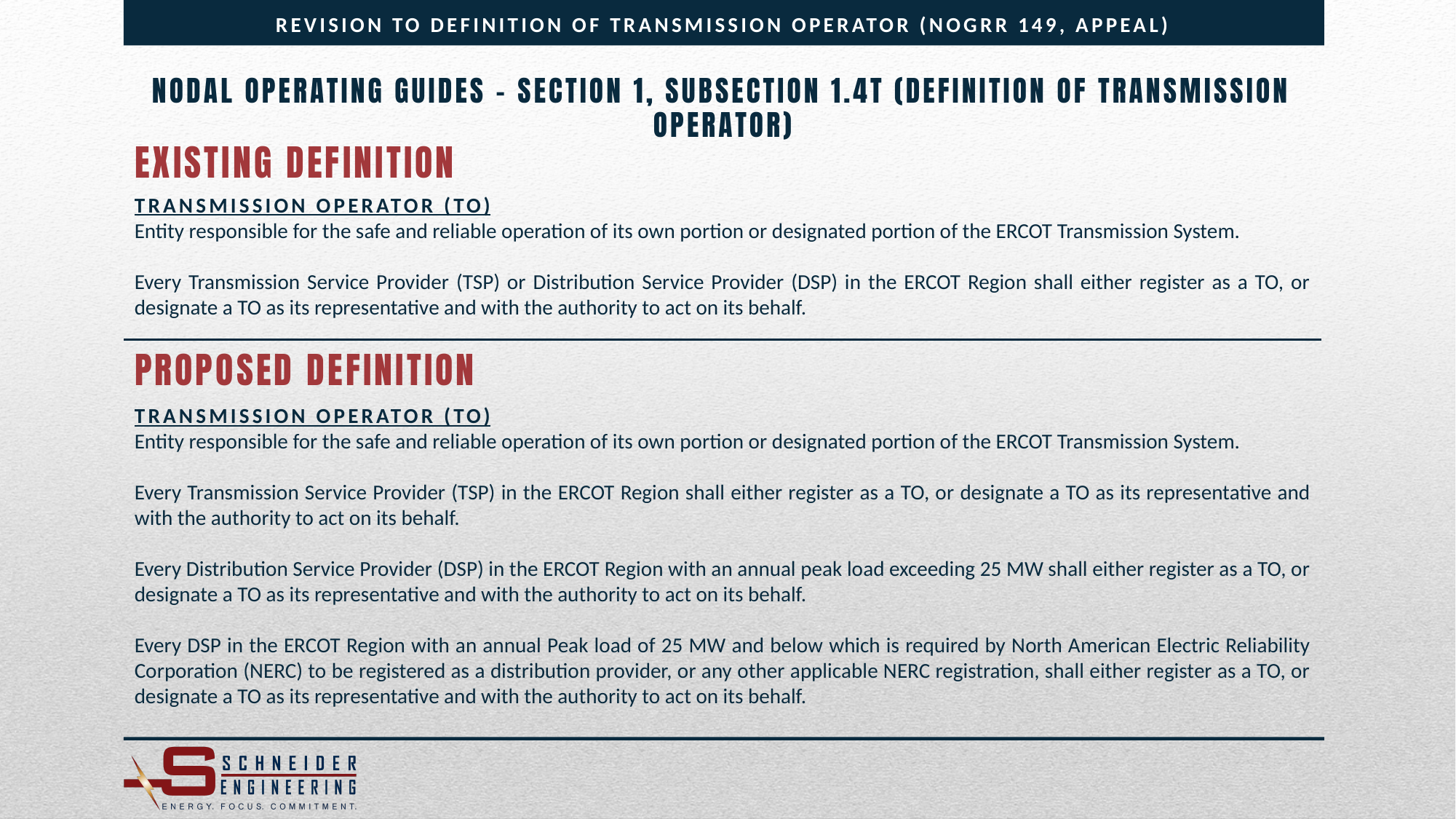

Revision to Definition of Transmission Operator (NOGRR 149, Appeal)
Nodal Operating Guides – Section 1, Subsection 1.4T (Definition of Transmission Operator)
Existing Definition
Transmission Operator (TO)
Entity responsible for the safe and reliable operation of its own portion or designated portion of the ERCOT Transmission System.

Every Transmission Service Provider (TSP) or Distribution Service Provider (DSP) in the ERCOT Region shall either register as a TO, or designate a TO as its representative and with the authority to act on its behalf.
Proposed Definition
Transmission Operator (TO)
Entity responsible for the safe and reliable operation of its own portion or designated portion of the ERCOT Transmission System.

Every Transmission Service Provider (TSP) in the ERCOT Region shall either register as a TO, or designate a TO as its representative and with the authority to act on its behalf.

Every Distribution Service Provider (DSP) in the ERCOT Region with an annual peak load exceeding 25 MW shall either register as a TO, or designate a TO as its representative and with the authority to act on its behalf.

Every DSP in the ERCOT Region with an annual Peak load of 25 MW and below which is required by North American Electric Reliability Corporation (NERC) to be registered as a distribution provider, or any other applicable NERC registration, shall either register as a TO, or designate a TO as its representative and with the authority to act on its behalf.